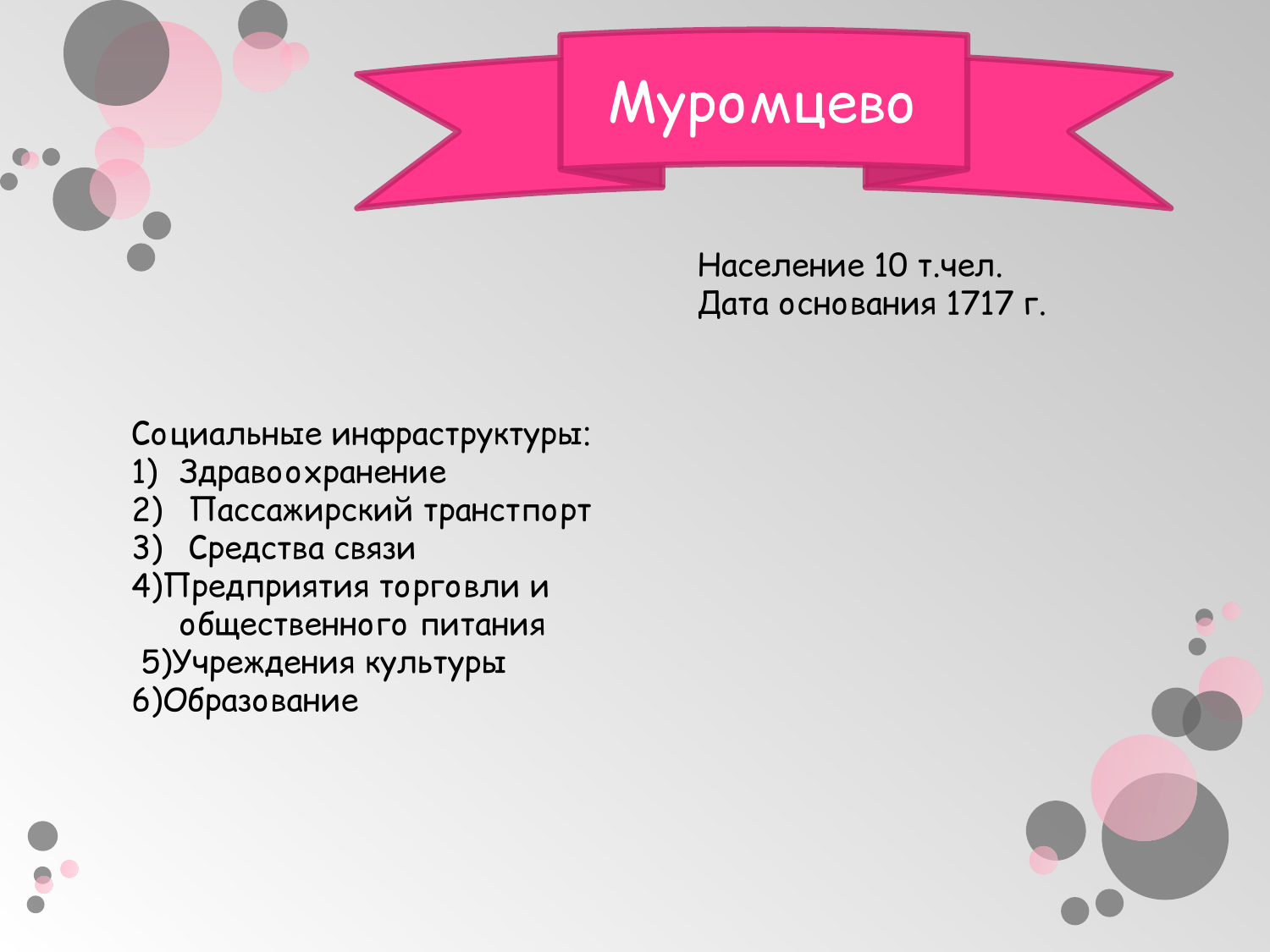

Муромцево
Население 10 т.чел.
Дата основания 1717 г.
Социальные инфраструктуры:
Здравоохранение
 Пассажирский транстпорт
 Средства связи
4)Предприятия торговли и общественного питания
 5)Учреждения культуры
6)Образование